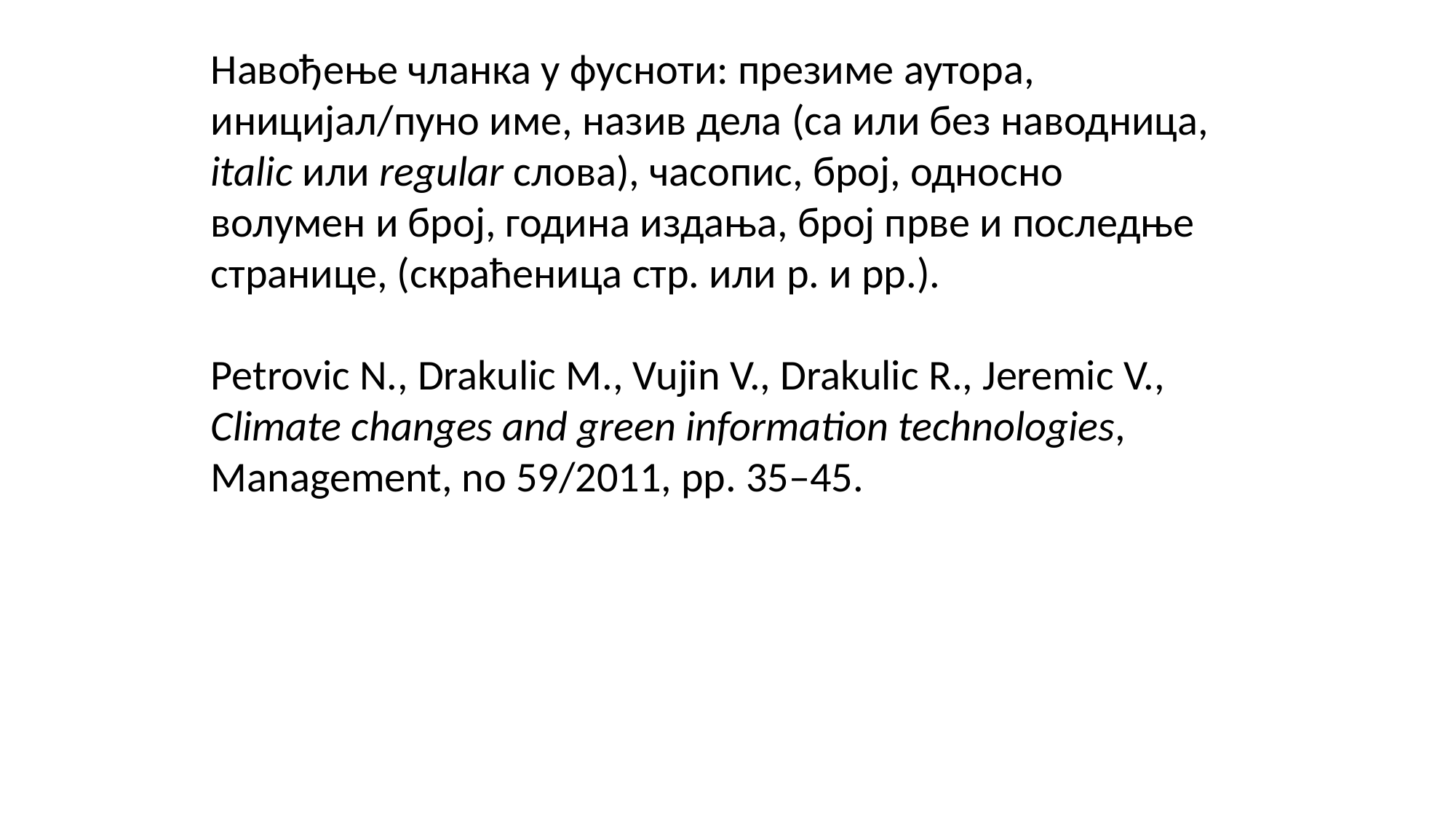

Навођење чланка у фусноти: презиме аутора, иницијал/пуно име, назив дела (са или без наводница, italic или regular слова), часопис, број, односно волумен и број, година издања, број прве и последње странице, (скраћеница стр. или p. и pp.).

Petrovic N., Drakulic M., Vujin V., Drakulic R., Jeremic V., Climate changes and green information technologies, Management, no 59/2011, pp. 35–45.